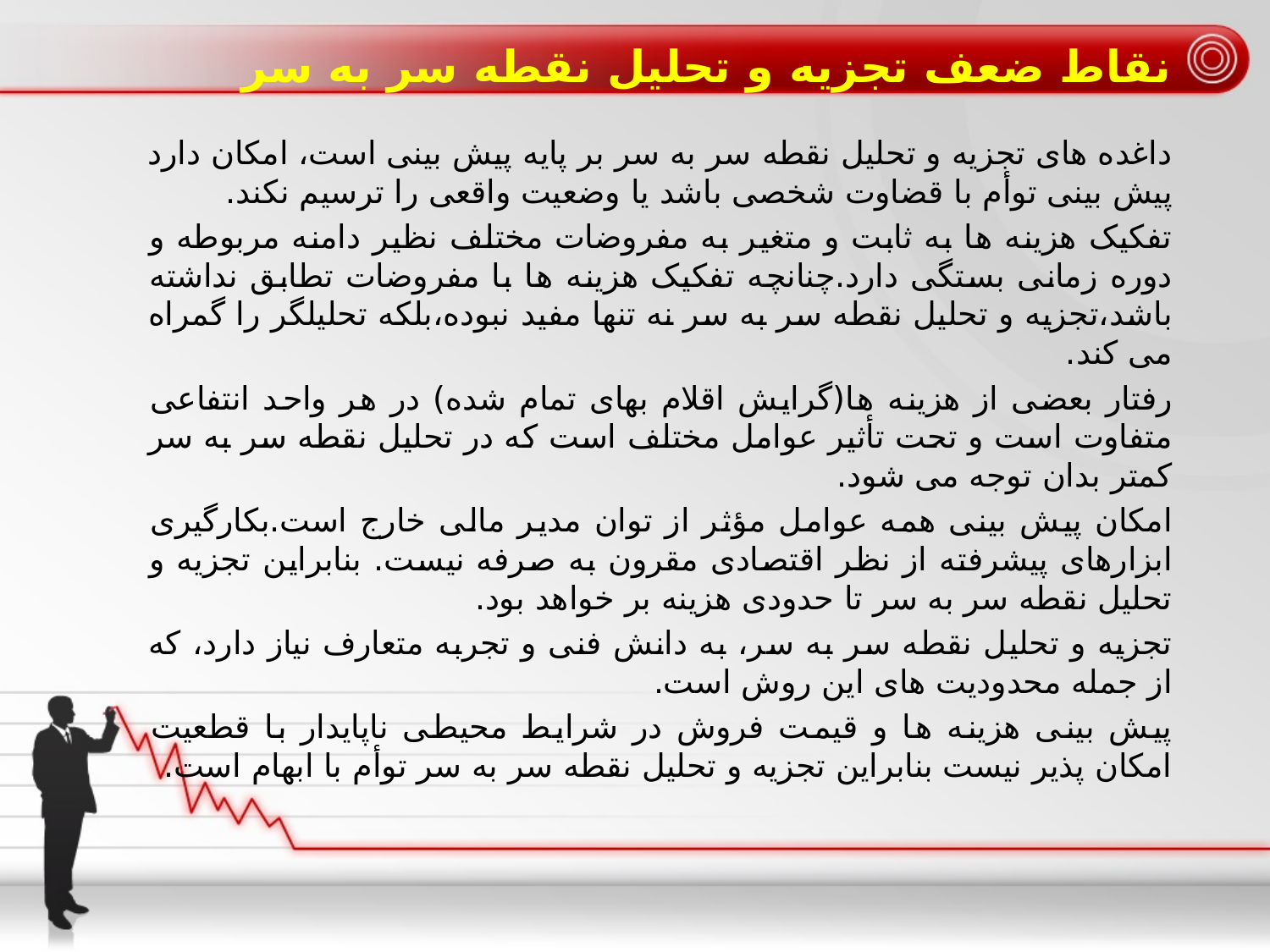

# نقاط ضعف تجزیه و تحلیل نقطه سر به سر
داغده های تجزیه و تحلیل نقطه سر به سر بر پایه پیش بینی است، امکان دارد پیش بینی توأم با قضاوت شخصی باشد یا وضعیت واقعی را ترسیم نکند.
تفکیک هزینه ها به ثابت و متغیر به مفروضات مختلف نظیر دامنه مربوطه و دوره زمانی بستگی دارد.چنانچه تفکیک هزینه ها با مفروضات تطابق نداشته باشد،تجزیه و تحلیل نقطه سر به سر نه تنها مفید نبوده،بلکه تحلیلگر را گمراه می کند.
رفتار بعضی از هزینه ها(گرایش اقلام بهای تمام شده) در هر واحد انتفاعی متفاوت است و تحت تأثیر عوامل مختلف است که در تحلیل نقطه سر به سر کمتر بدان توجه می شود.
امکان پیش بینی همه عوامل مؤثر از توان مدیر مالی خارج است.بکارگیری ابزارهای پیشرفته از نظر اقتصادی مقرون به صرفه نیست. بنابراین تجزیه و تحلیل نقطه سر به سر تا حدودی هزینه بر خواهد بود.
تجزیه و تحلیل نقطه سر به سر، به دانش فنی و تجربه متعارف نیاز دارد، که از جمله محدودیت های این روش است.
پیش بینی هزینه ها و قیمت فروش در شرایط محیطی ناپایدار با قطعیت امکان پذیر نیست بنابراین تجزیه و تحلیل نقطه سر به سر توأم با ابهام است.